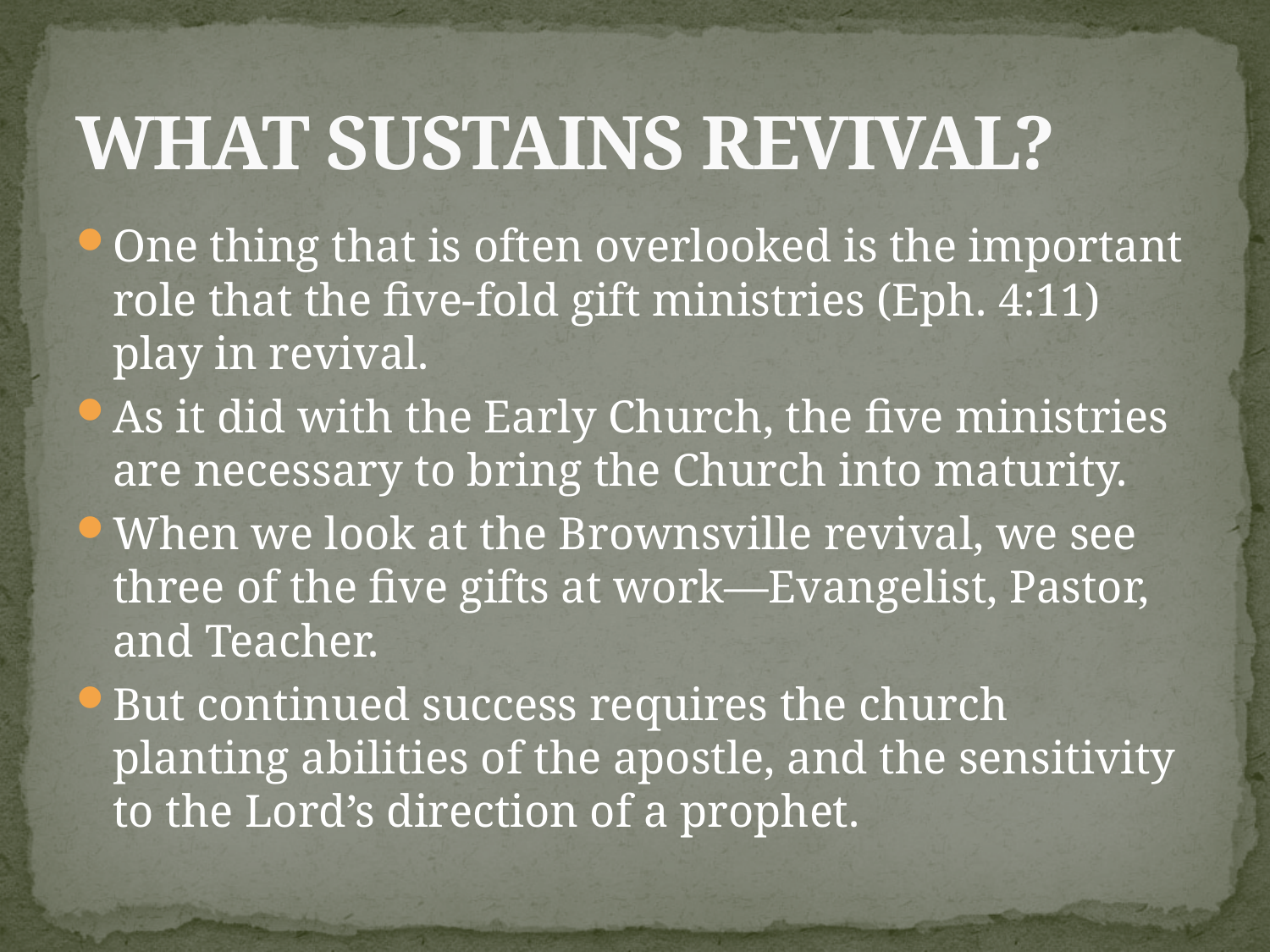

# What Sustains Revival?
One thing that is often overlooked is the important role that the five-fold gift ministries (Eph. 4:11) play in revival.
As it did with the Early Church, the five ministries are necessary to bring the Church into maturity.
When we look at the Brownsville revival, we see three of the five gifts at work—Evangelist, Pastor, and Teacher.
But continued success requires the church planting abilities of the apostle, and the sensitivity to the Lord’s direction of a prophet.